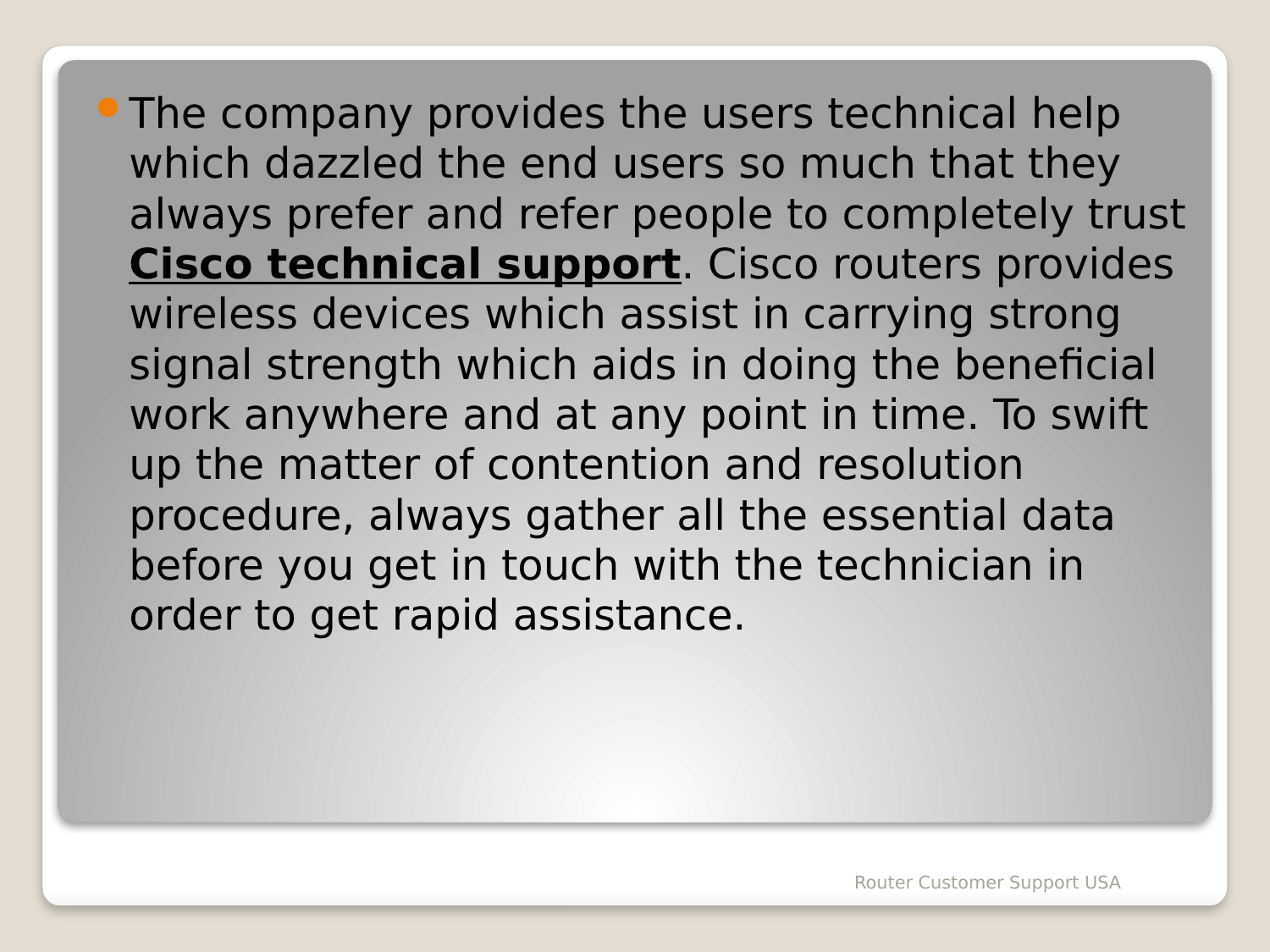

The company provides the users technical help which dazzled the end users so much that they always prefer and refer people to completely trust Cisco technical support. Cisco routers provides wireless devices which assist in carrying strong signal strength which aids in doing the beneficial work anywhere and at any point in time. To swift up the matter of contention and resolution procedure, always gather all the essential data before you get in touch with the technician in order to get rapid assistance.
Router Customer Support USA